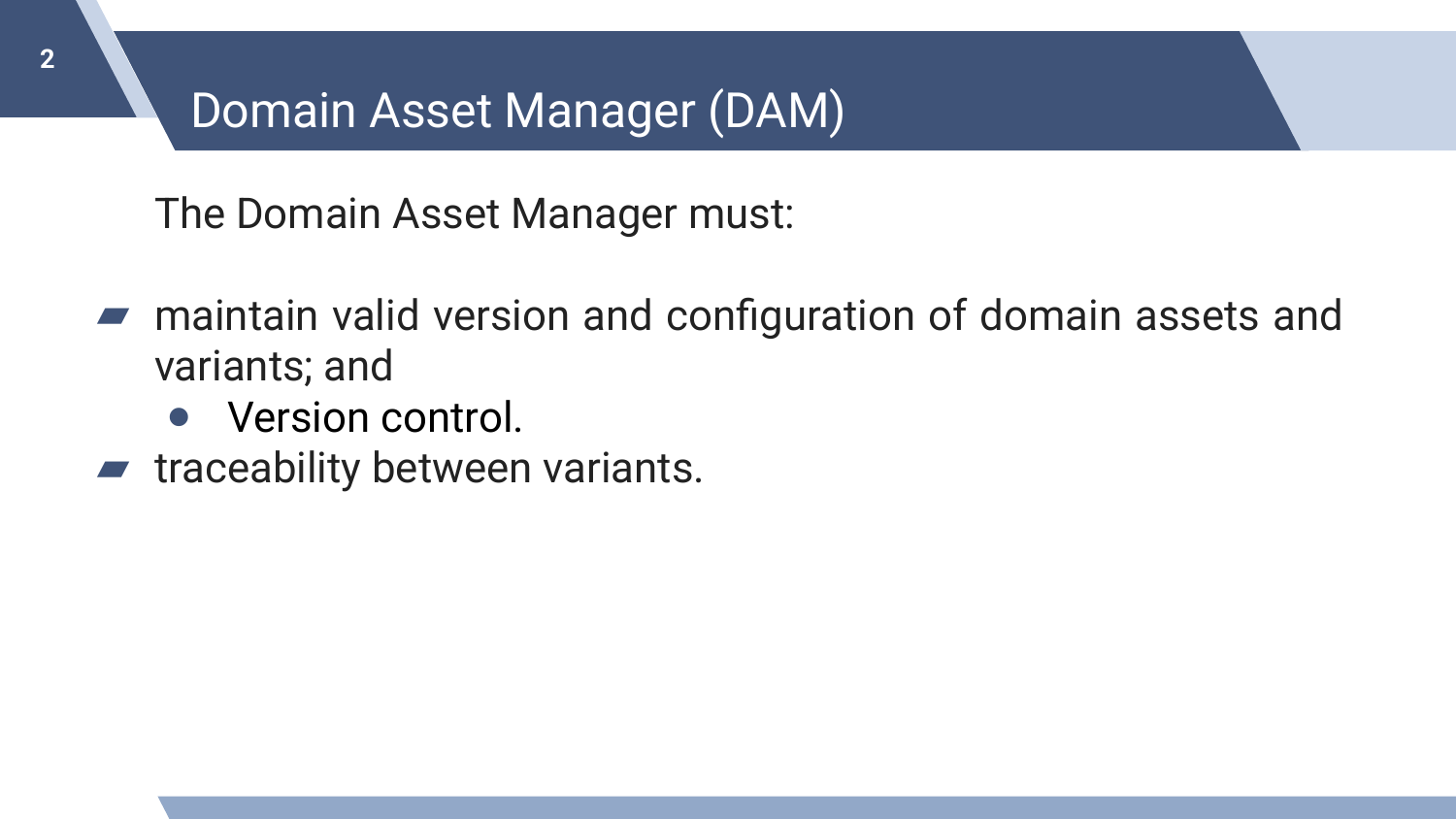

2
# Domain Asset Manager (DAM)
The Domain Asset Manager must:

maintain valid version and configuration of domain assets and variants; and
Version control.
traceability between variants.